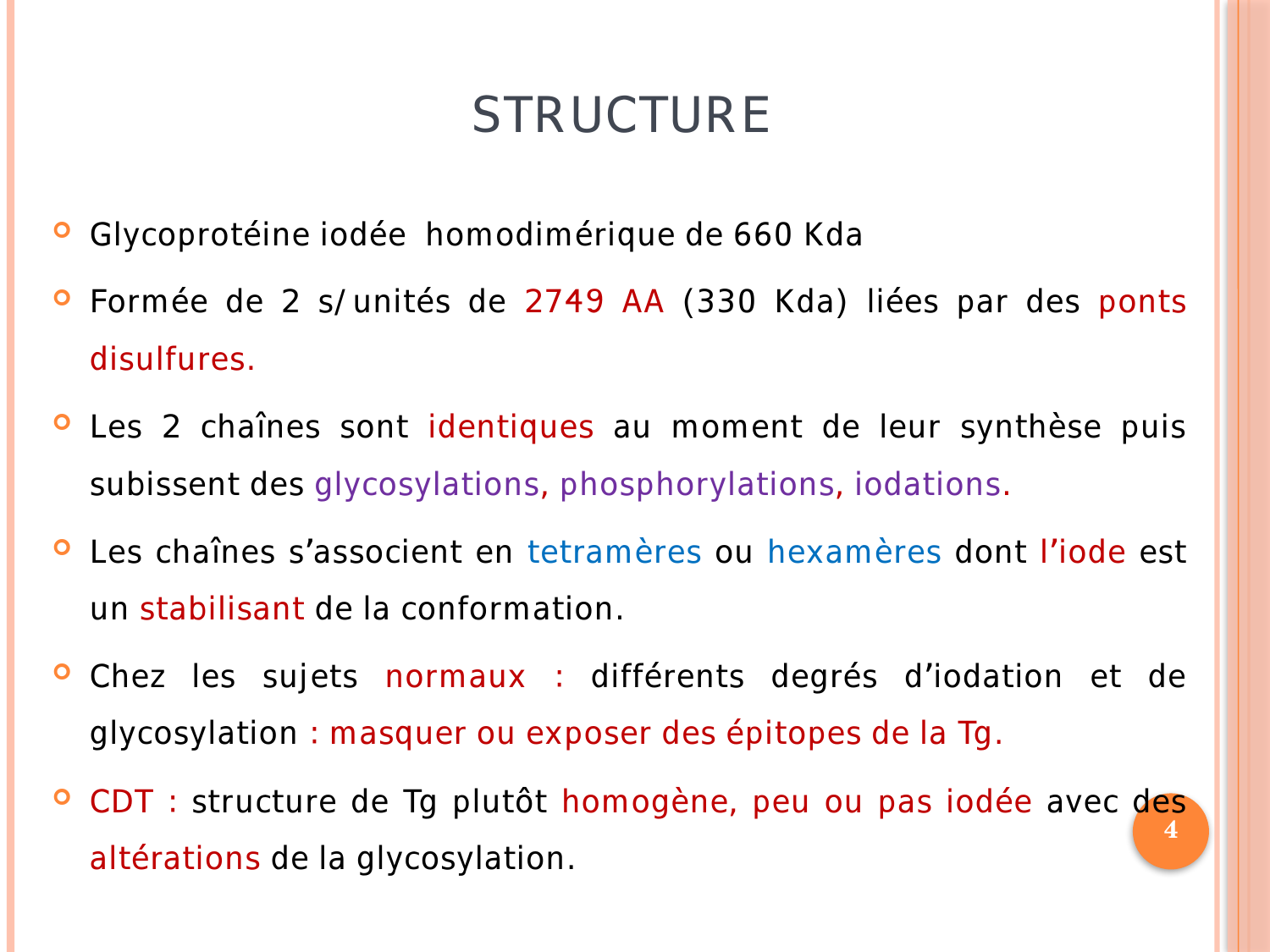

# STRUCTURE
Glycoprotéine iodée  homodimérique de 660 Kda
Formée de 2 s/unités de 2749 AA (330 Kda) liées par des ponts disulfures.
Les 2 chaînes sont identiques au moment de leur synthèse puis subissent des glycosylations, phosphorylations, iodations.
Les chaînes s’associent en tetramères ou hexamères dont l’iode est un stabilisant de la conformation.
Chez les sujets normaux : différents degrés d’iodation et de glycosylation : masquer ou exposer des épitopes de la Tg.
CDT : structure de Tg plutôt homogène, peu ou pas iodée avec des altérations de la glycosylation.
4